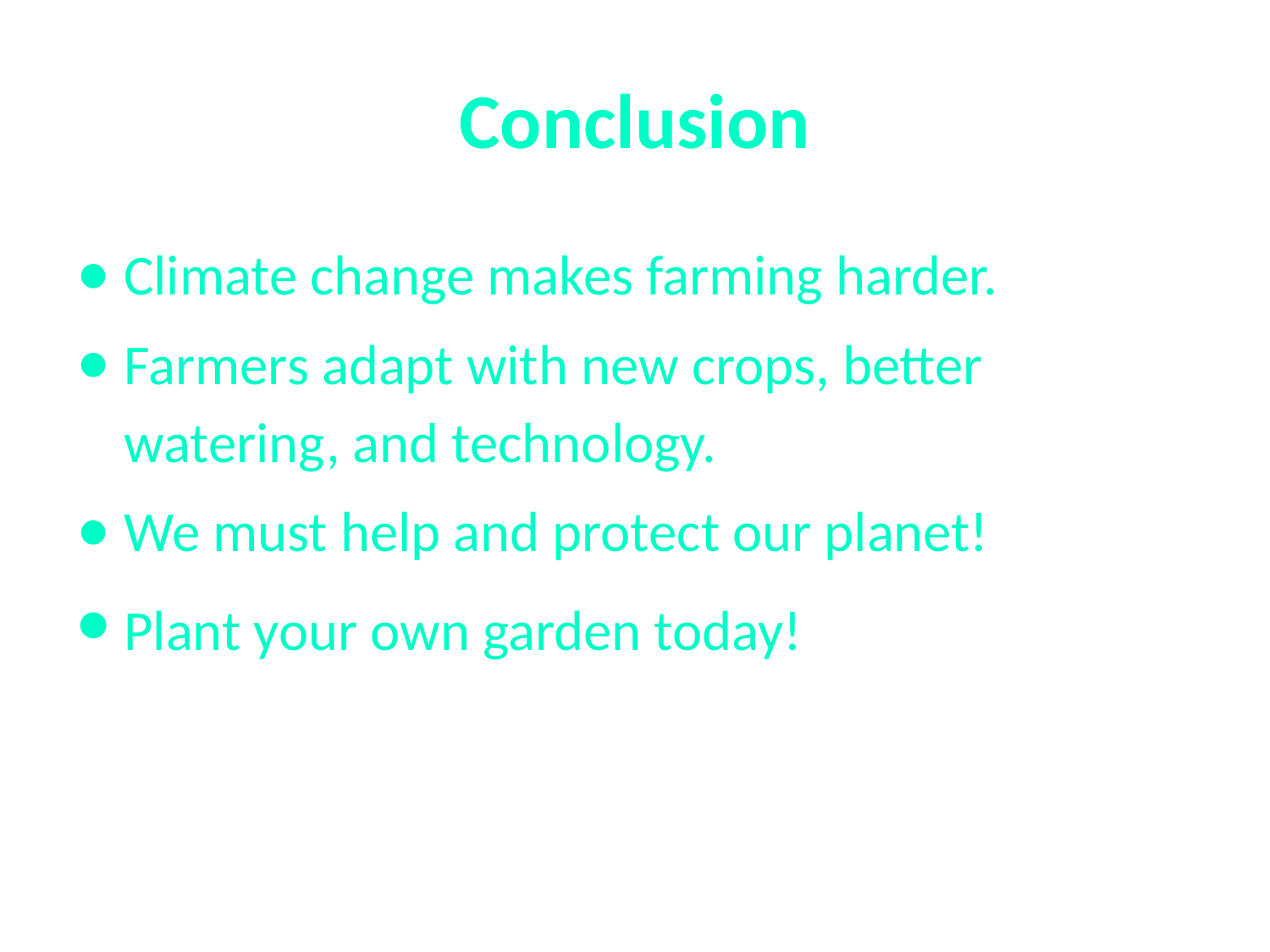

# Conclusion
Climate change makes farming harder.
Farmers adapt with new crops, better watering, and technology.
We must help and protect our planet!
Plant your own garden today!